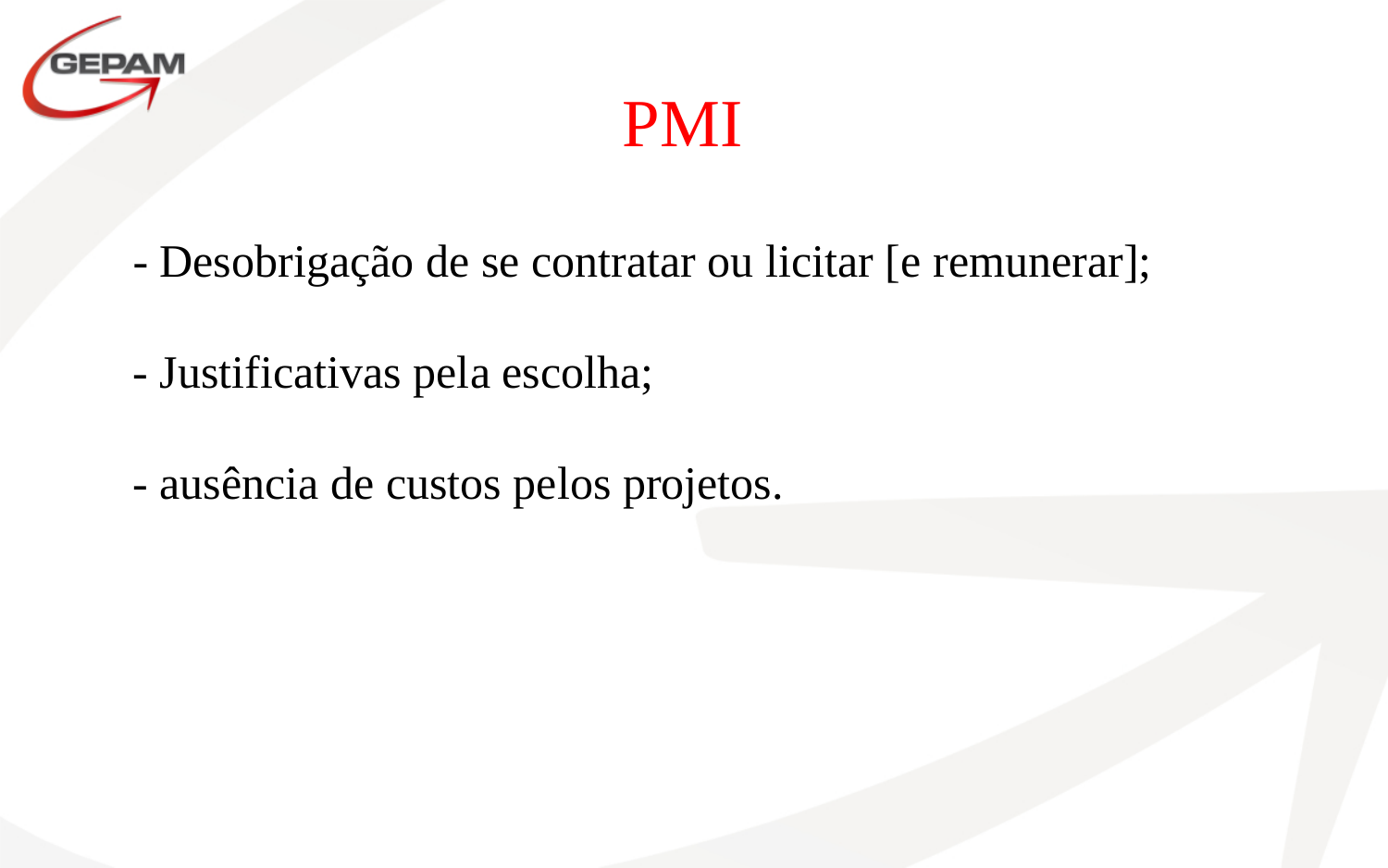

PMI

- Desobrigação de se contratar ou licitar [e remunerar];

- Justificativas pela escolha;

- ausência de custos pelos projetos.